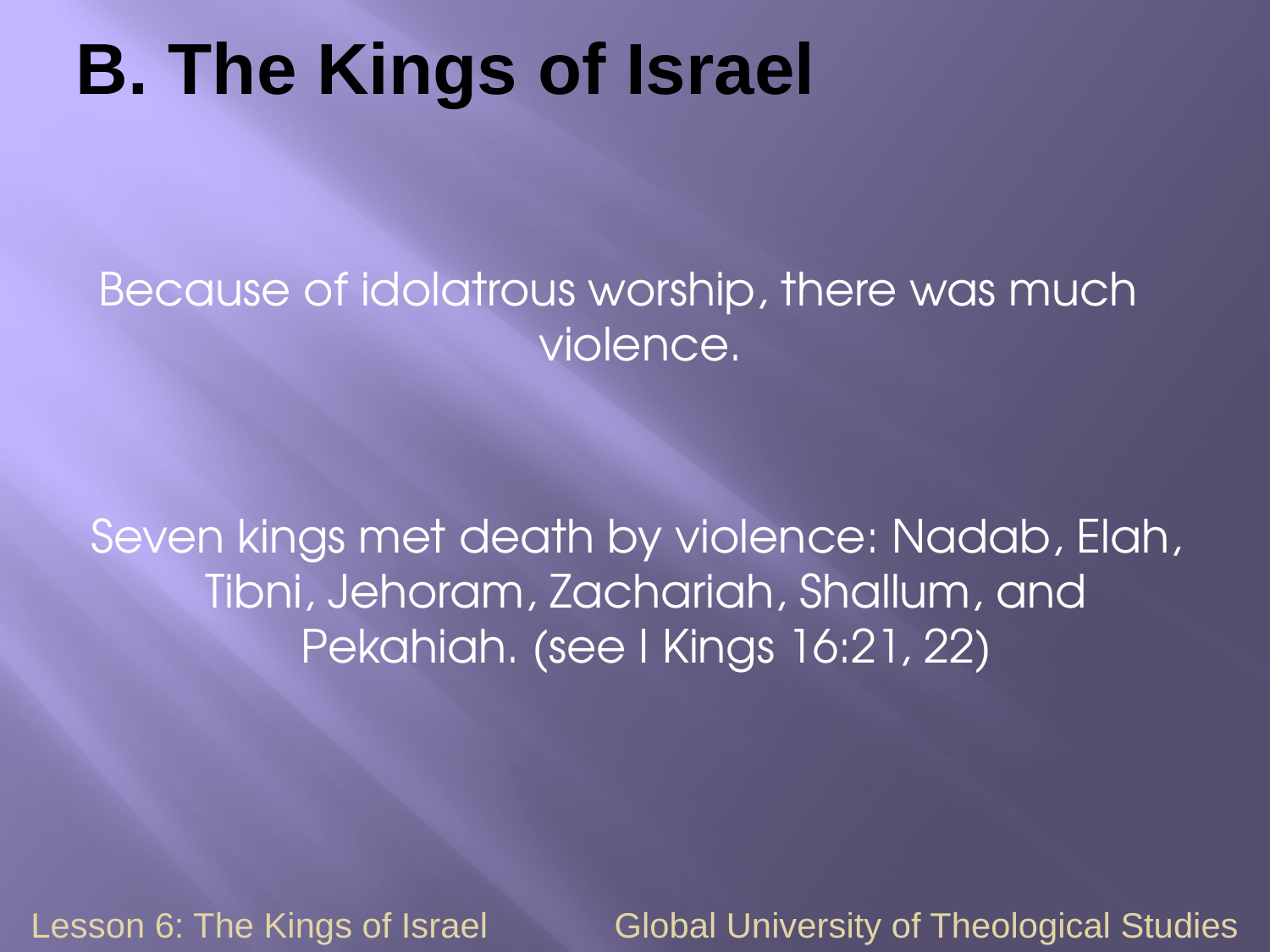

# B. The Kings of Israel
Because of idolatrous worship, there was much violence.

   Seven kings met death by violence: Nadab, Elah, Tibni, Jehoram, Zachariah, Shallum, and Pekahiah. (see I Kings 16:21, 22)
Lesson 6: The Kings of Israel             Global University of Theological Studies